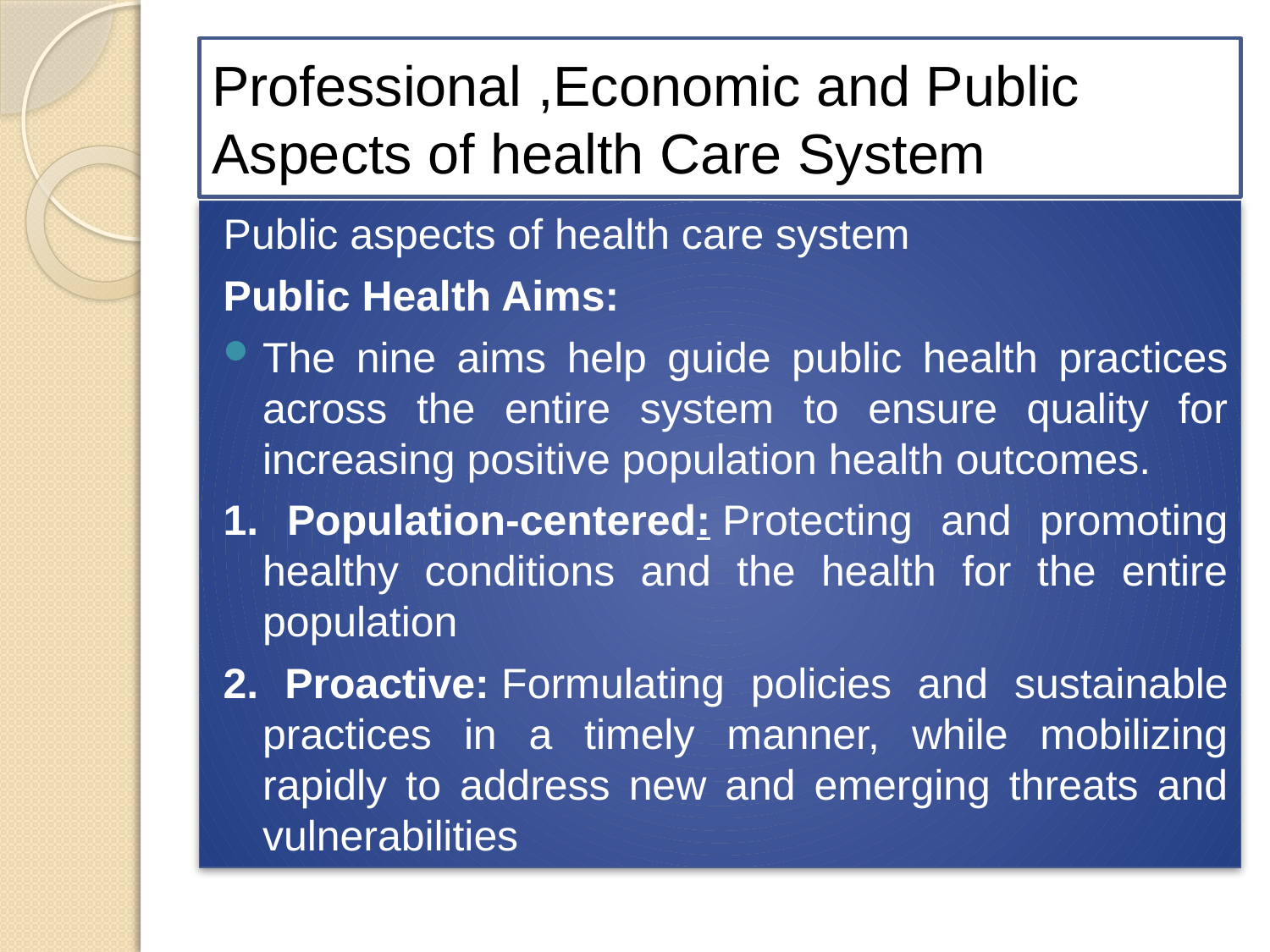

# Professional ,Economic and Public Aspects of health Care System
Public aspects of health care system
Public Health Aims:
The nine aims help guide public health practices across the entire system to ensure quality for increasing positive population health outcomes.
1. Population-centered: Protecting and promoting healthy conditions and the health for the entire population
2. Proactive: Formulating policies and sustainable practices in a timely manner, while mobilizing rapidly to address new and emerging threats and vulnerabilities